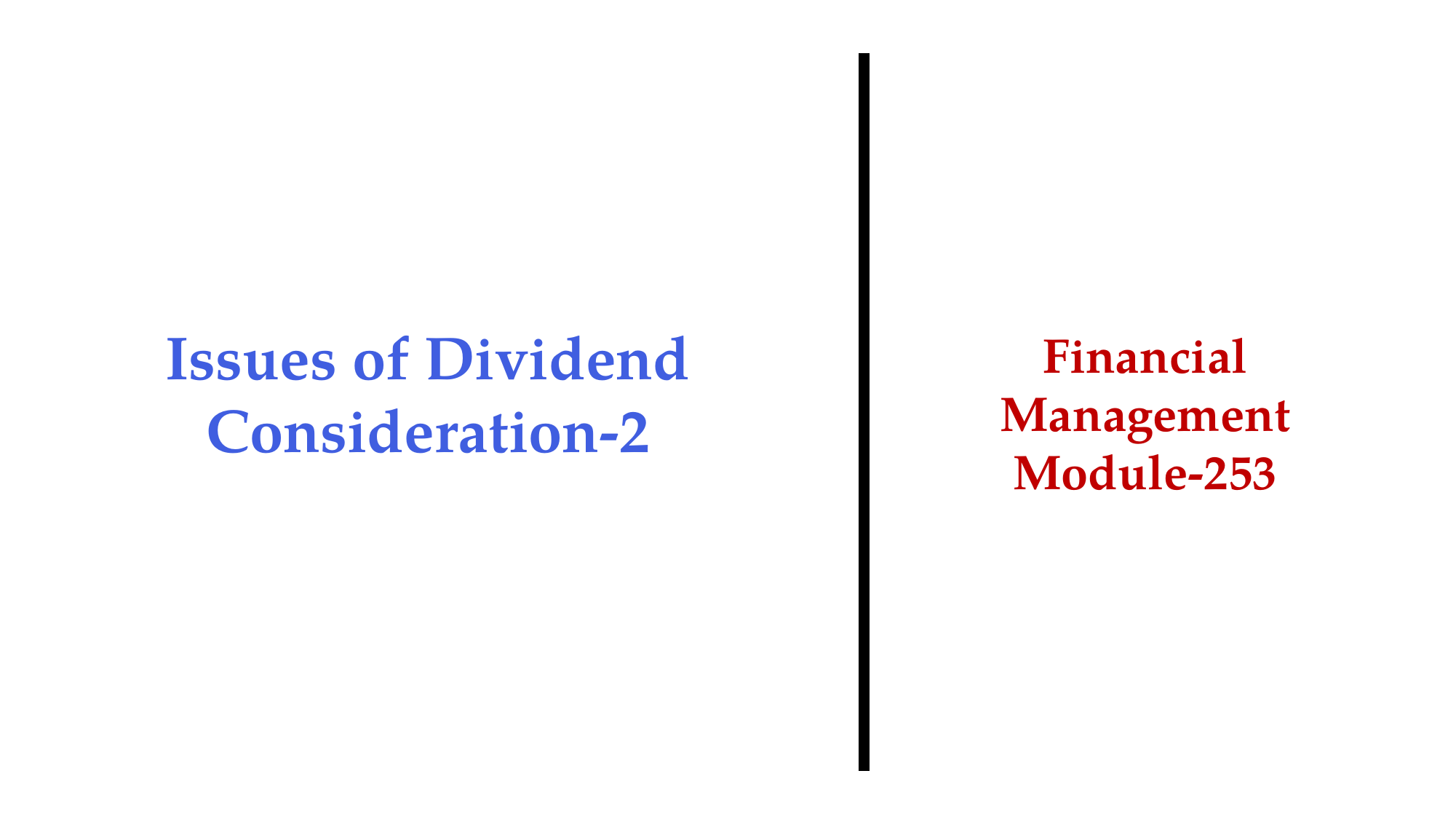

Issues of Dividend Consideration-2
Financial Management
Module-253